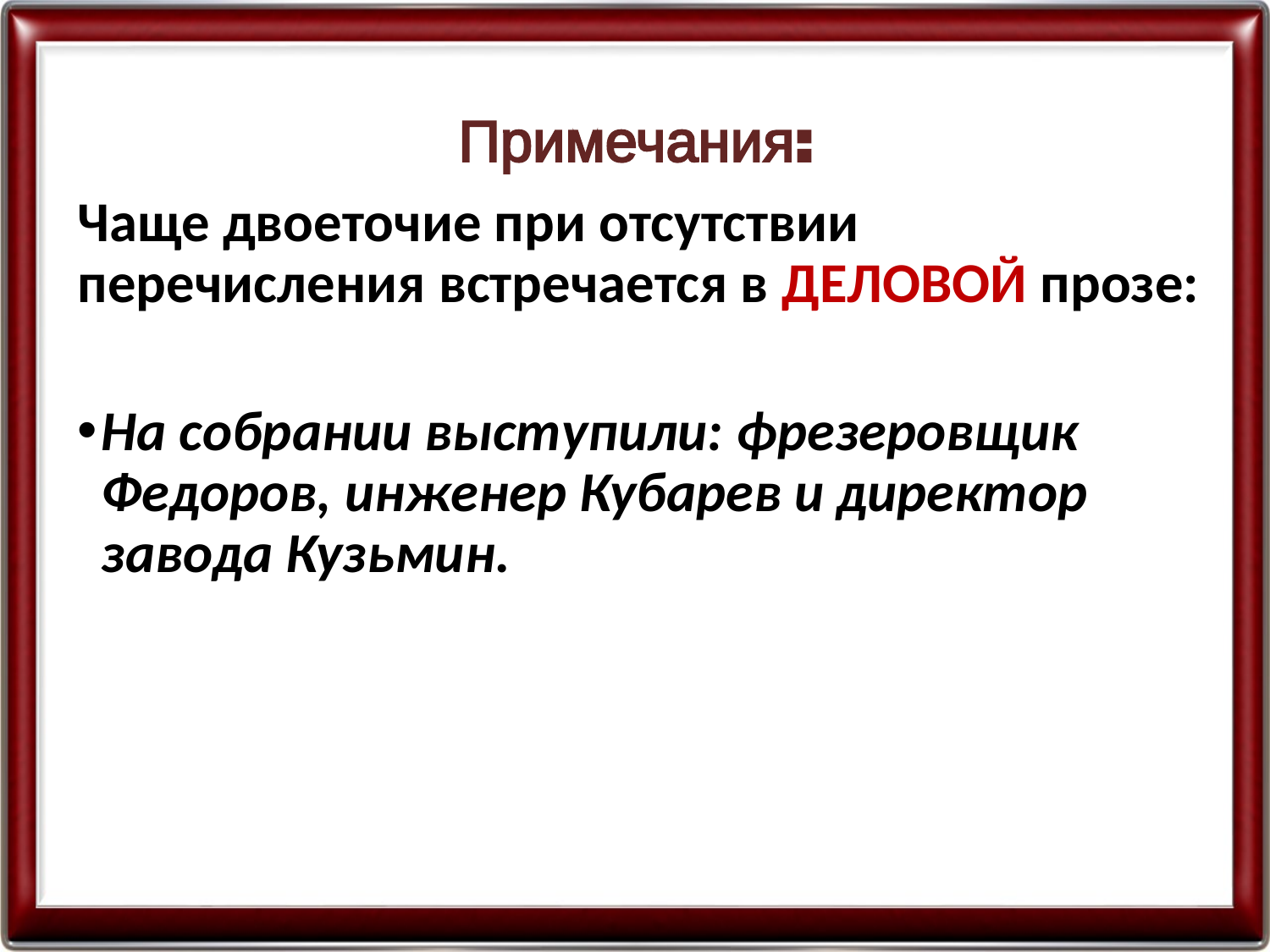

# Примечания:
Чаще двоеточие при отсутствии перечисления встречается в ДЕЛОВОЙ прозе:

На собрании выступили: фрезеровщик Федоров, инженер Кубарев и директор завода Кузьмин.